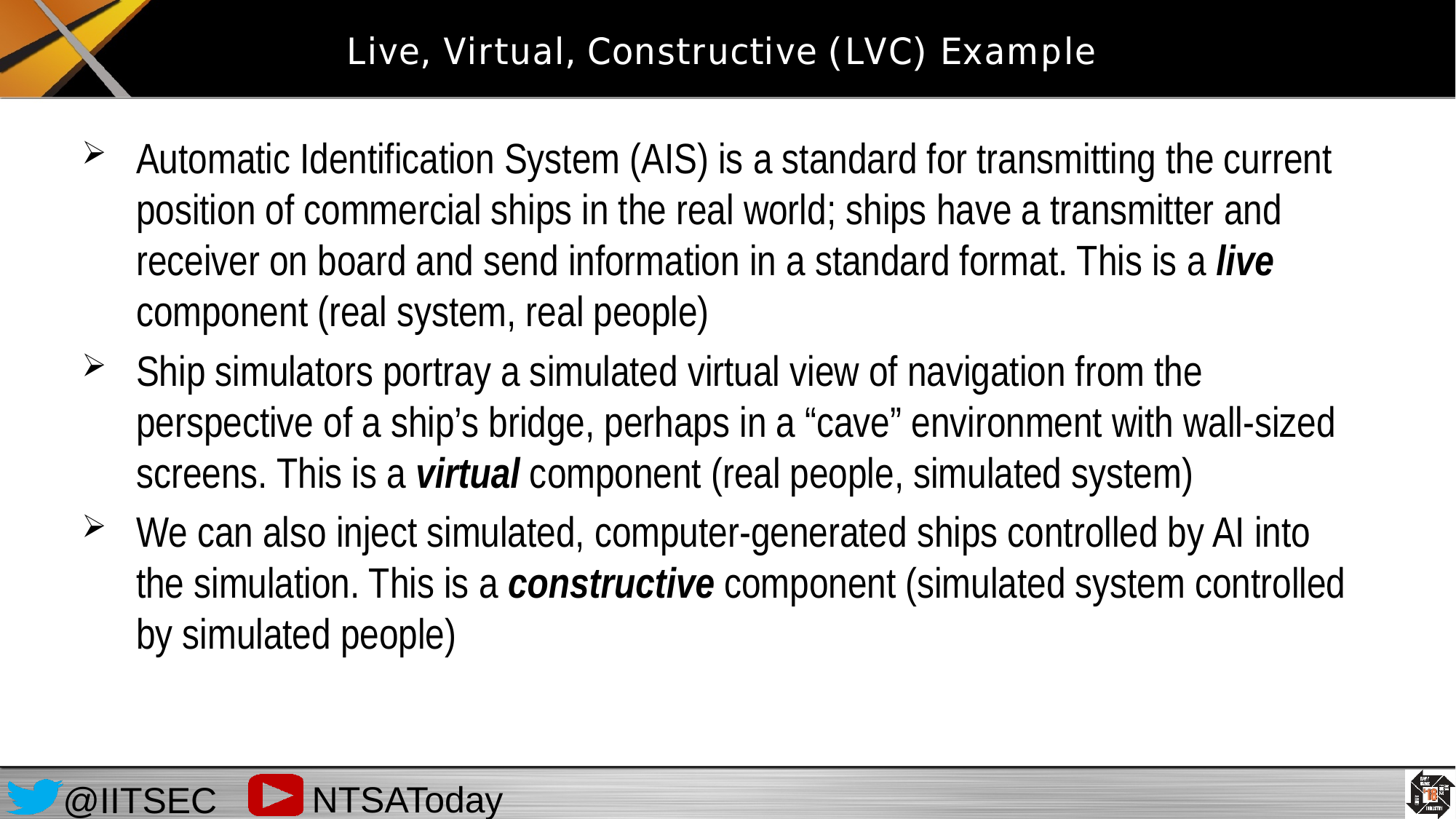

# Live, Virtual, Constructive (LVC) Example
Automatic Identification System (AIS) is a standard for transmitting the current position of commercial ships in the real world; ships have a transmitter and receiver on board and send information in a standard format. This is a live component (real system, real people)
Ship simulators portray a simulated virtual view of navigation from the perspective of a ship’s bridge, perhaps in a “cave” environment with wall-sized screens. This is a virtual component (real people, simulated system)
We can also inject simulated, computer-generated ships controlled by AI into the simulation. This is a constructive component (simulated system controlled by simulated people)